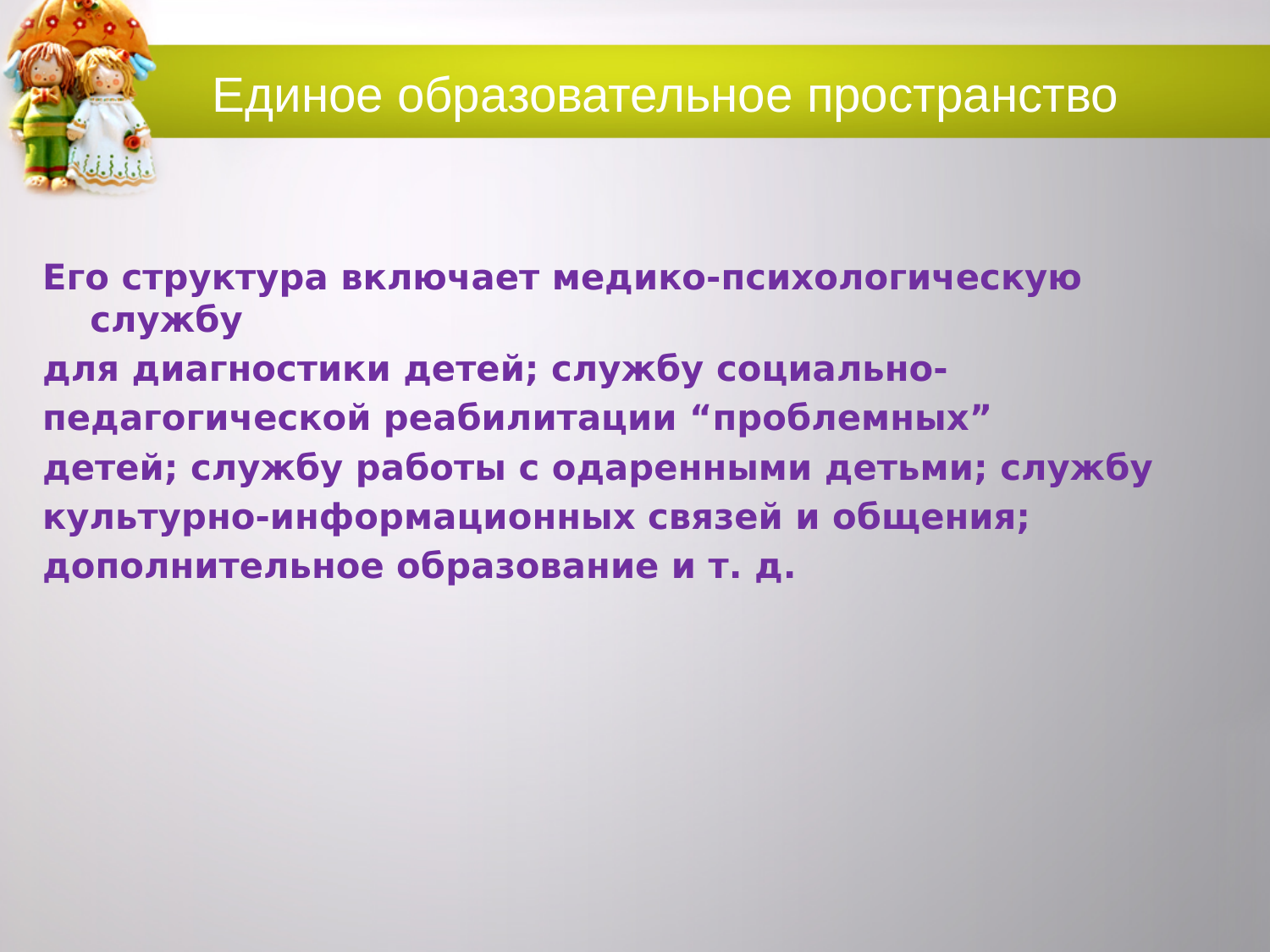

# Единое образовательное пространство
Его структура включает медико-психологическую службу
для диагностики детей; службу социально-
педагогической реабилитации “проблемных”
детей; службу работы с одаренными детьми; службу
культурно-информационных связей и общения;
дополнительное образование и т. д.